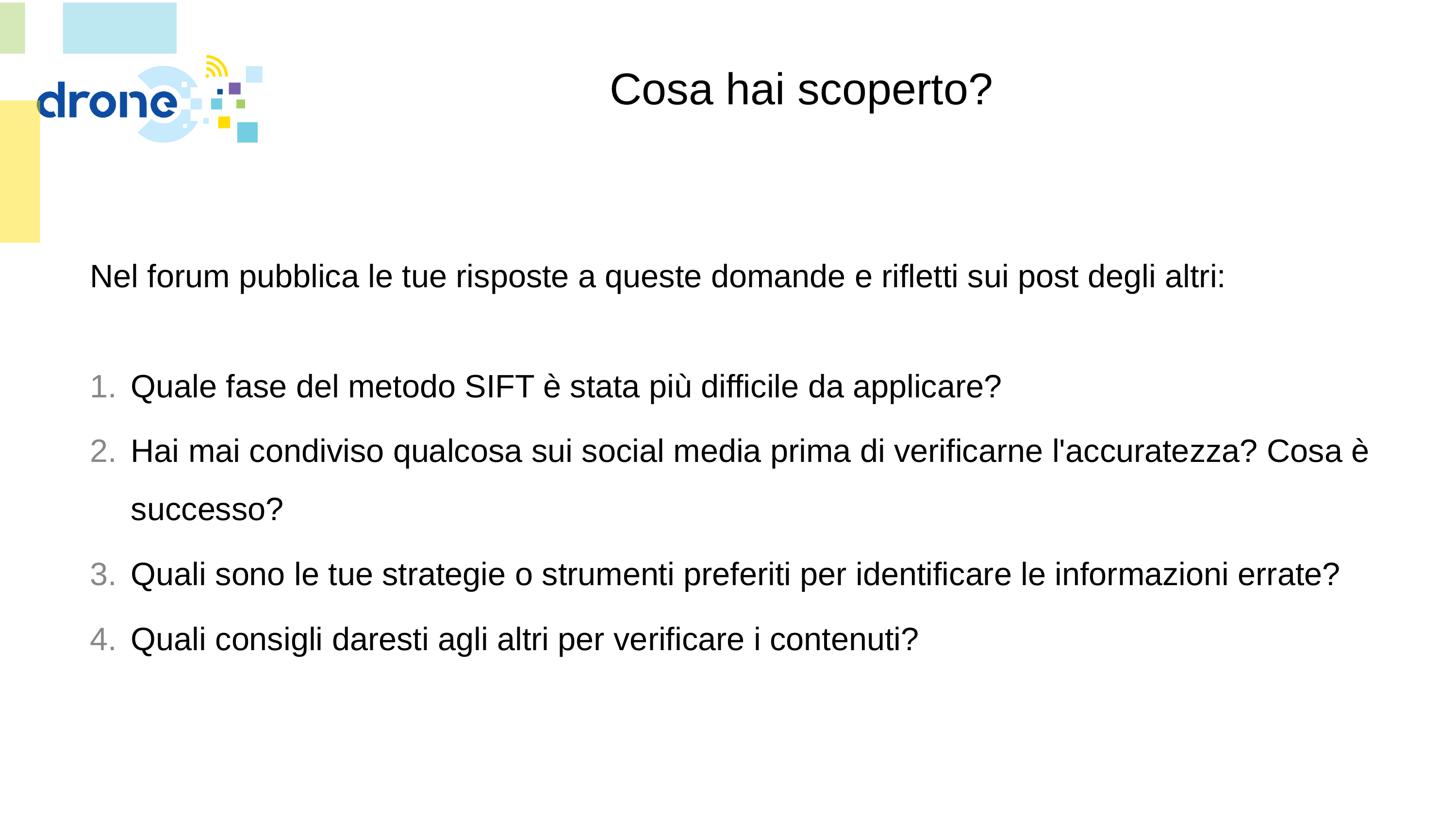

# Cosa hai scoperto?

Nel forum pubblica le tue risposte a queste domande e rifletti sui post degli altri:

Quale fase del metodo SIFT è stata più difficile da applicare?
Hai mai condiviso qualcosa sui social media prima di verificarne l'accuratezza? Cosa è successo?
Quali sono le tue strategie o strumenti preferiti per identificare le informazioni errate?
Quali consigli daresti agli altri per verificare i contenuti?